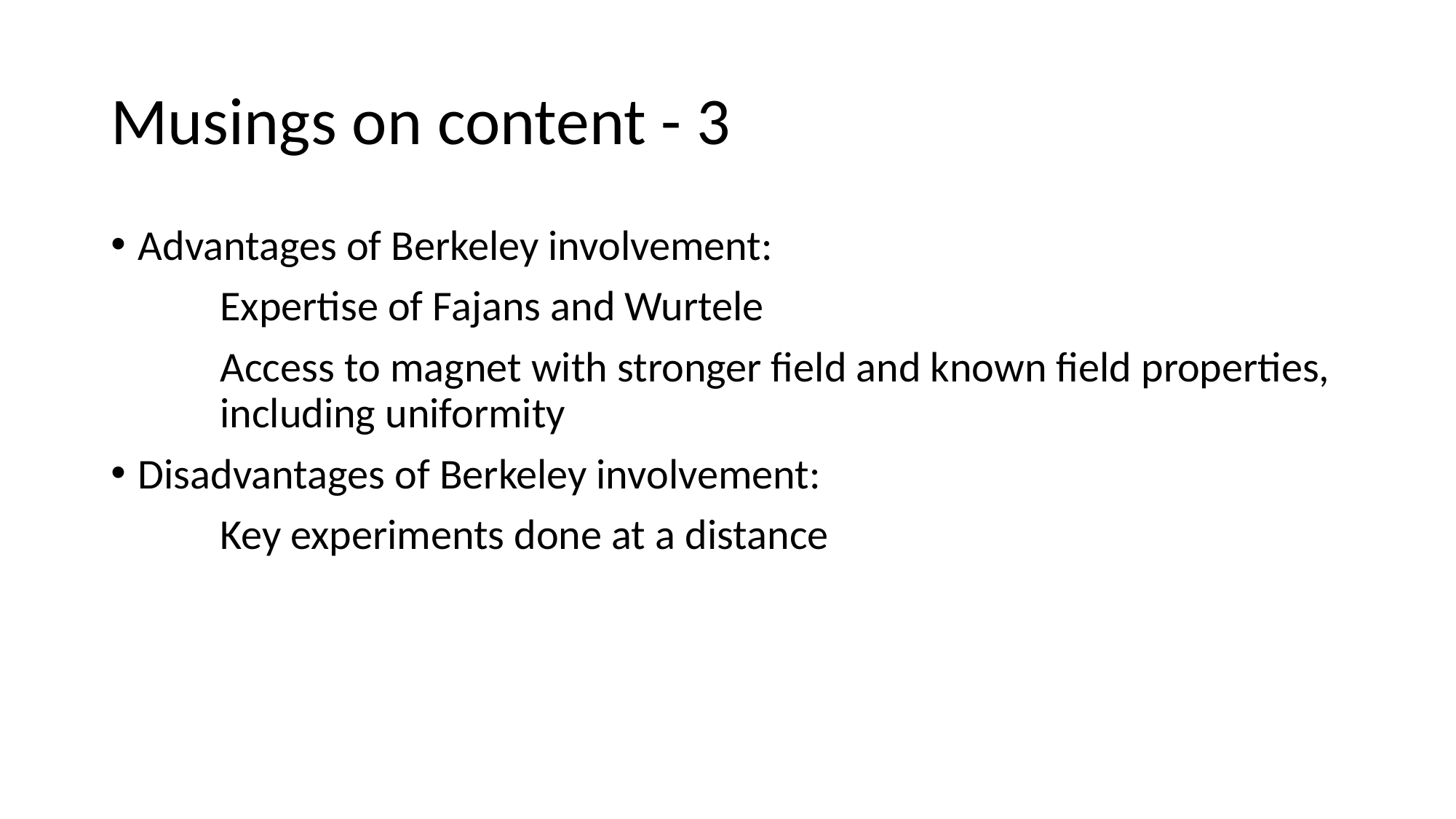

# Musings on content - 3
Advantages of Berkeley involvement:
	Expertise of Fajans and Wurtele
	Access to magnet with stronger field and known field properties, 	including uniformity
Disadvantages of Berkeley involvement:
	Key experiments done at a distance